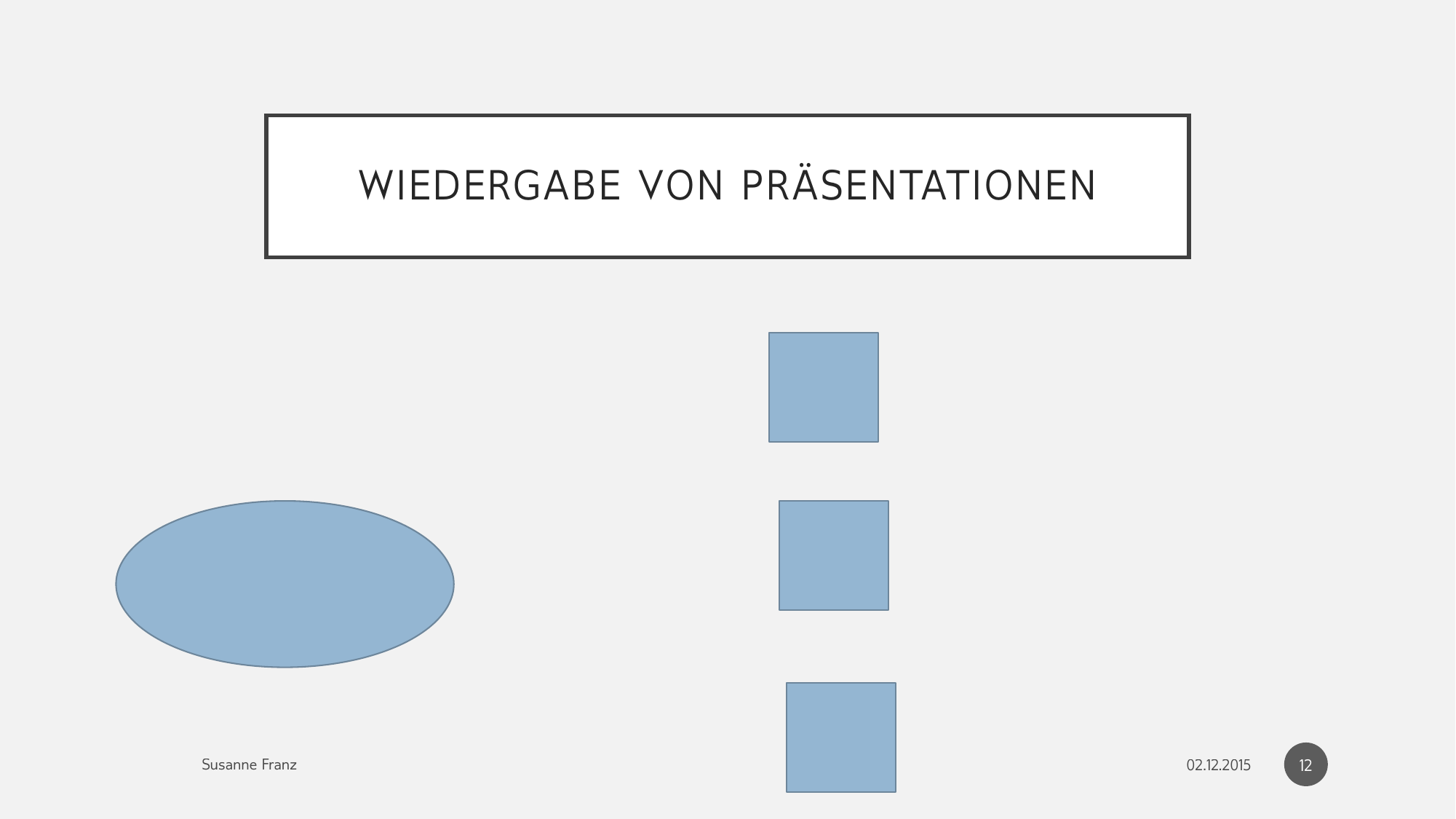

# Wiedergabe von Präsentationen

12
Susanne Franz
02.12.2015